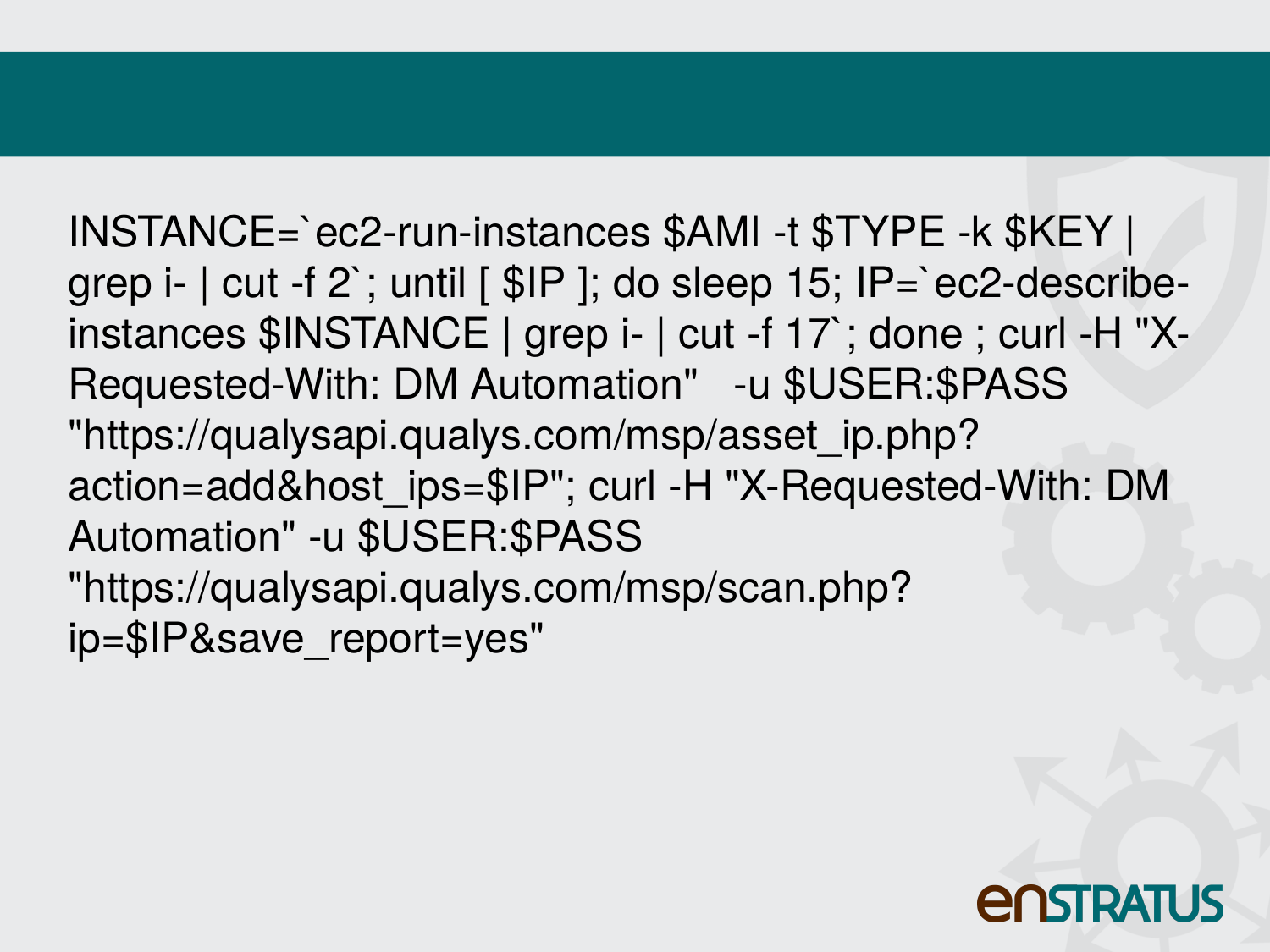

#
INSTANCE=`ec2-run-instances $AMI -t $TYPE -k $KEY | grep i- | cut -f 2`; until [ $IP ]; do sleep 15; IP=`ec2-describe-instances $INSTANCE | grep i- | cut -f 17`; done ; curl -H "X-Requested-With: DM Automation"   -u $USER:$PASS "https://qualysapi.qualys.com/msp/asset_ip.php?action=add&host_ips=$IP"; curl -H "X-Requested-With: DM Automation" -u $USER:$PASS "https://qualysapi.qualys.com/msp/scan.php?ip=$IP&save_report=yes"